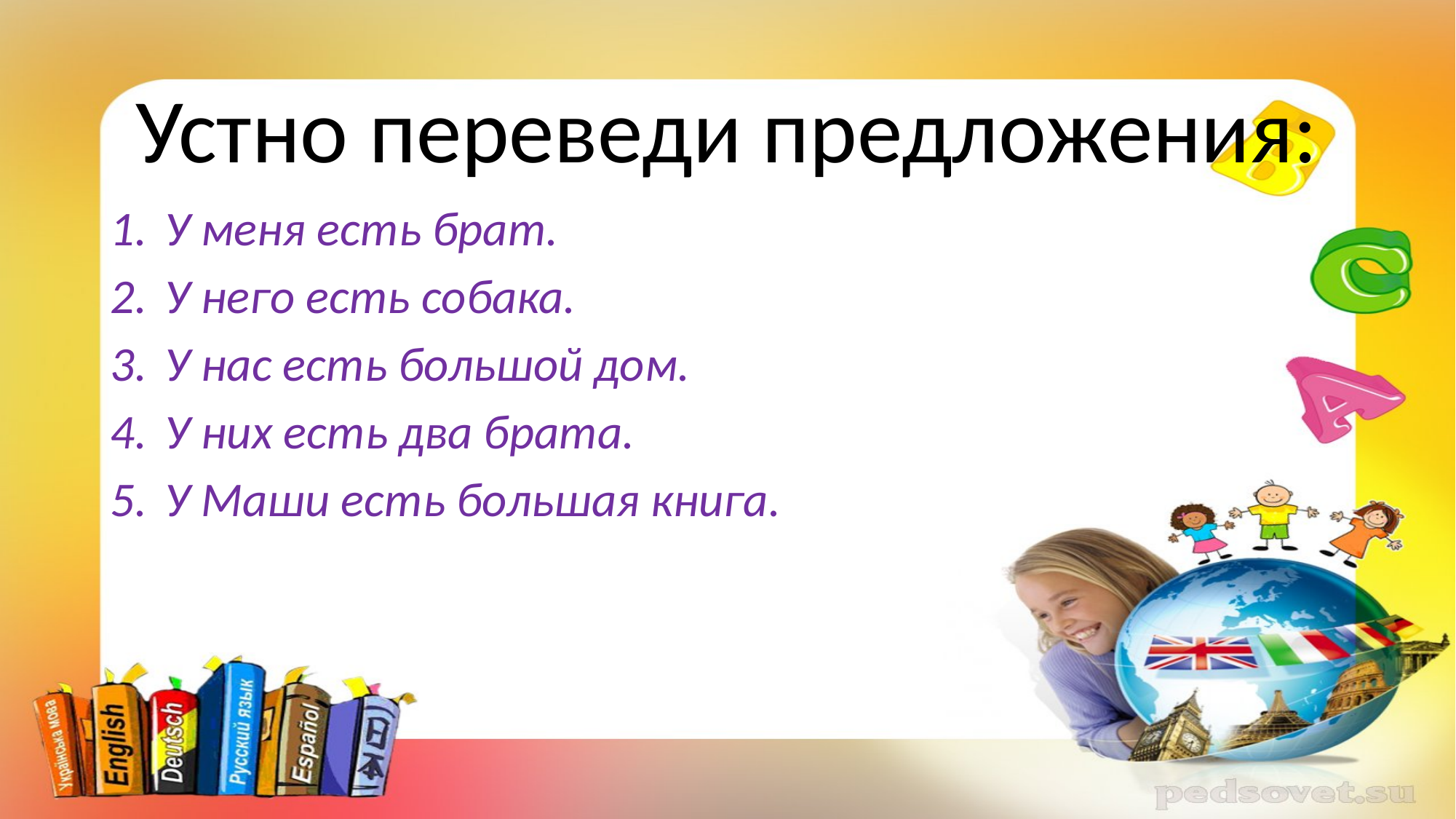

# Устно переведи предложения:
У меня есть брат.
У него есть собака.
У нас есть большой дом.
У них есть два брата.
У Маши есть большая книга.